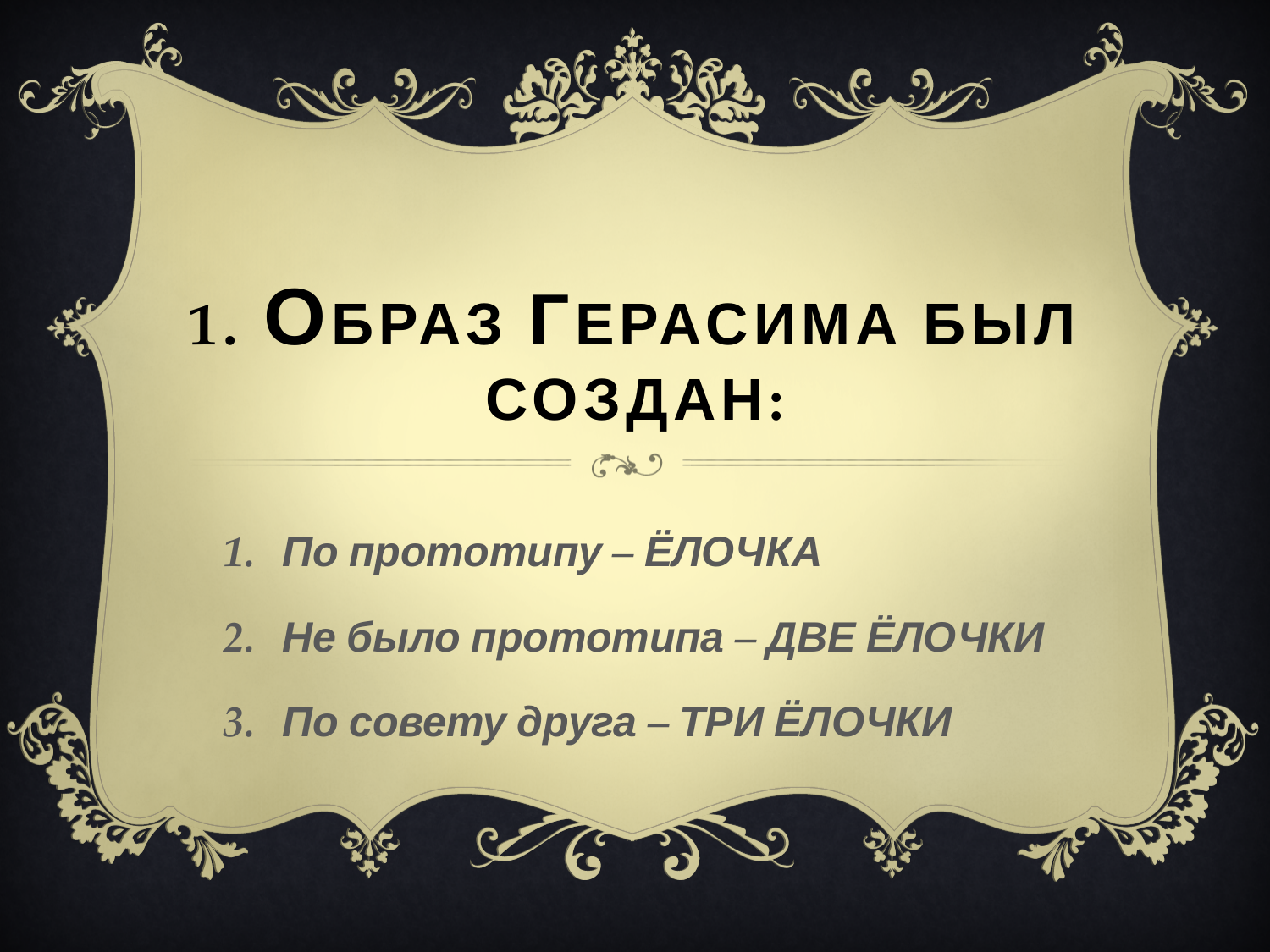

# 1. Образ герасима был создан:
По прототипу – ЁЛОЧКА
Не было прототипа – ДВЕ ЁЛОЧКИ
По совету друга – ТРИ ЁЛОЧКИ